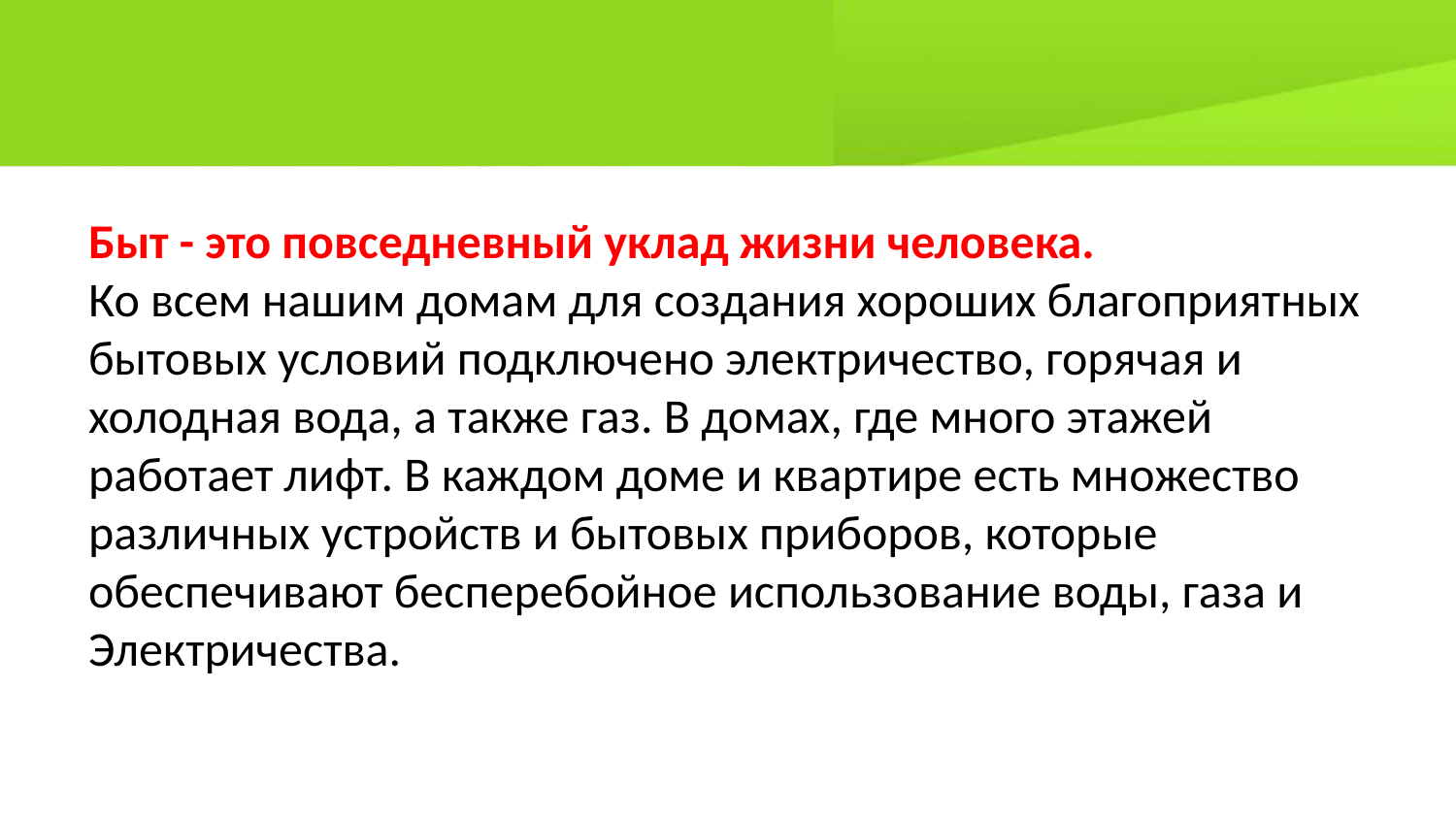

Быт - это повседневный уклад жизни человека.
Ко всем нашим домам для создания хороших благоприятных
бытовых условий подключено электричество, горячая и
холодная вода, а также газ. В домах, где много этажей
работает лифт. В каждом доме и квартире есть множество
различных устройств и бытовых приборов, которые
обеспечивают бесперебойное использование воды, газа и
Электричества.